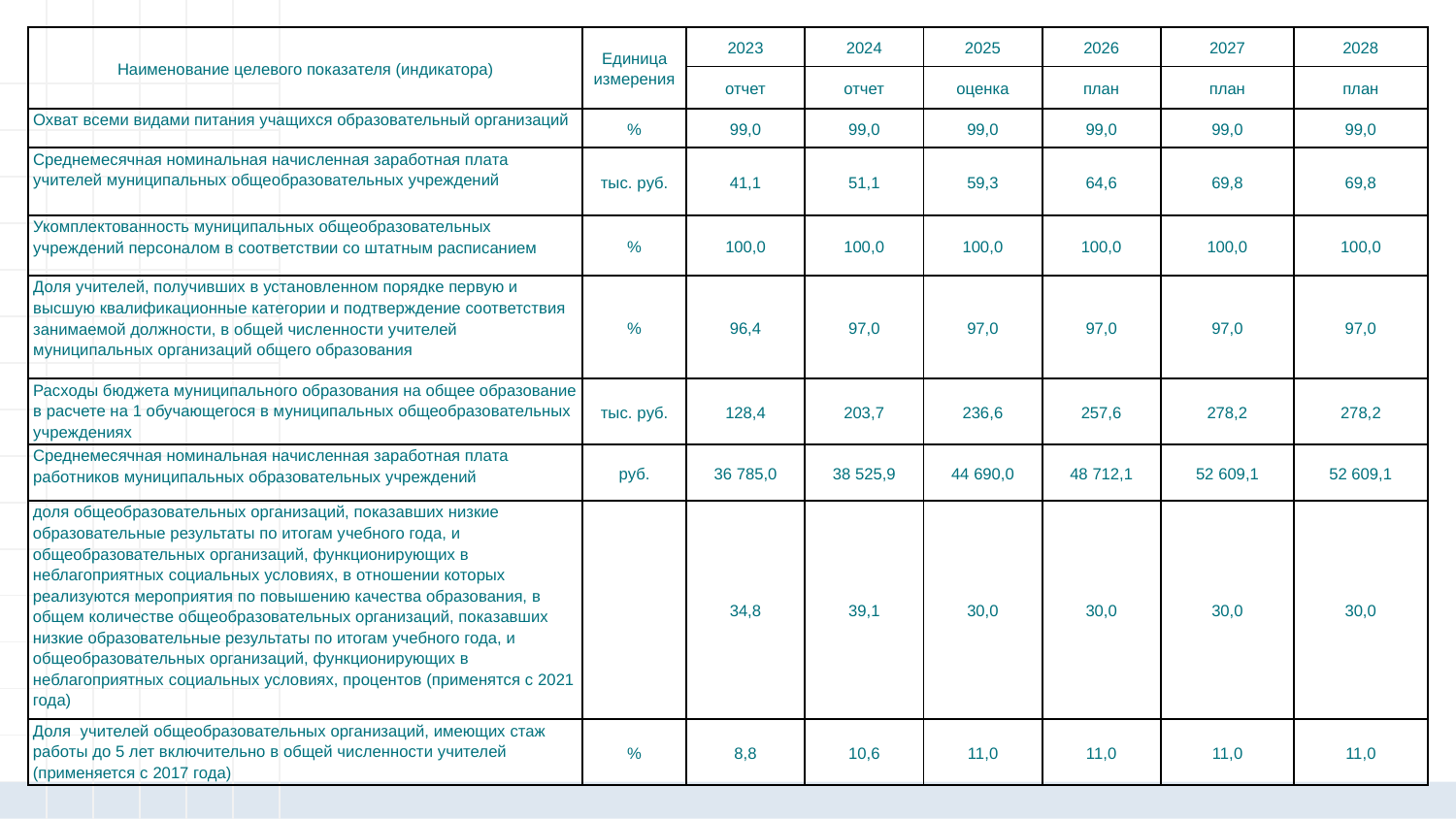

| Наименование целевого показателя (индикатора) | Единица измерения | 2023 | 2024 | 2025 | 2026 | 2027 | 2028 |
| --- | --- | --- | --- | --- | --- | --- | --- |
|  |  | отчет | отчет | оценка | план | план | план |
| Охват всеми видами питания учащихся образовательный организаций | % | 99,0 | 99,0 | 99,0 | 99,0 | 99,0 | 99,0 |
| Среднемесячная номинальная начисленная заработная плата учителей муниципальных общеобразовательных учреждений | тыс. руб. | 41,1 | 51,1 | 59,3 | 64,6 | 69,8 | 69,8 |
| Укомплектованность муниципальных общеобразовательных учреждений персоналом в соответствии со штатным расписанием | % | 100,0 | 100,0 | 100,0 | 100,0 | 100,0 | 100,0 |
| Доля учителей, получивших в установленном порядке первую и высшую квалификационные категории и подтверждение соответствия занимаемой должности, в общей численности учителей муниципальных организаций общего образования | % | 96,4 | 97,0 | 97,0 | 97,0 | 97,0 | 97,0 |
| Расходы бюджета муниципального образования на общее образование в расчете на 1 обучающегося в муниципальных общеобразовательных учреждениях | тыс. руб. | 128,4 | 203,7 | 236,6 | 257,6 | 278,2 | 278,2 |
| Среднемесячная номинальная начисленная заработная плата работников муниципальных образовательных учреждений | руб. | 36 785,0 | 38 525,9 | 44 690,0 | 48 712,1 | 52 609,1 | 52 609,1 |
| доля общеобразовательных организаций, показавших низкие образовательные результаты по итогам учебного года, и общеобразовательных организаций, функционирующих в неблагоприятных социальных условиях, в отношении которых реализуются мероприятия по повышению качества образования, в общем количестве общеобразовательных организаций, показавших низкие образовательные результаты по итогам учебного года, и общеобразовательных организаций, функционирующих в неблагоприятных социальных условиях, процентов (применятся с 2021 года) |  | 34,8 | 39,1 | 30,0 | 30,0 | 30,0 | 30,0 |
| Доля учителей общеобразовательных организаций, имеющих стаж работы до 5 лет включительно в общей численности учителей (применяется с 2017 года) | % | 8,8 | 10,6 | 11,0 | 11,0 | 11,0 | 11,0 |